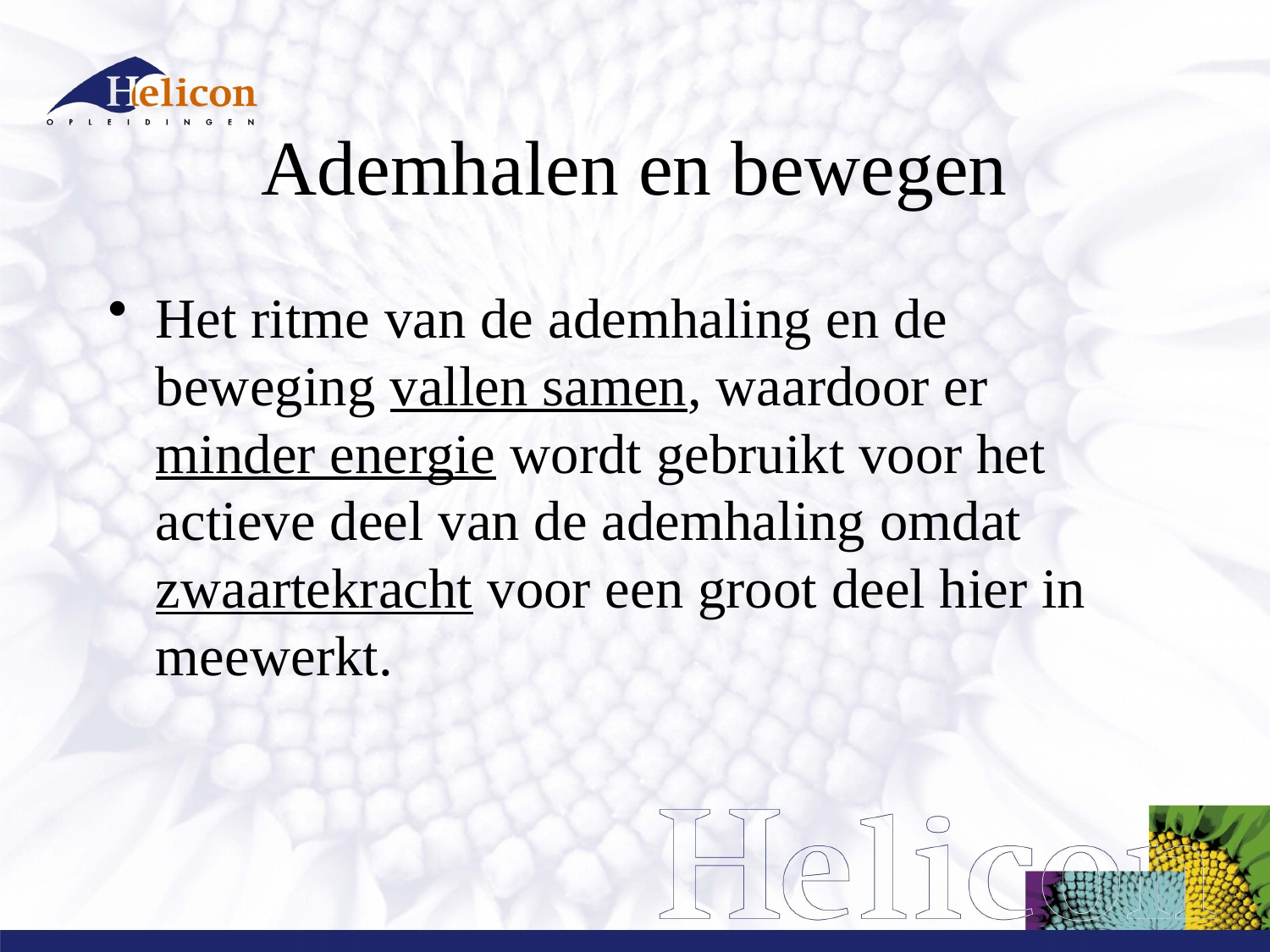

# Ademhalen en bewegen
Het ritme van de ademhaling en de beweging vallen samen, waardoor er minder energie wordt gebruikt voor het actieve deel van de ademhaling omdat zwaartekracht voor een groot deel hier in meewerkt.